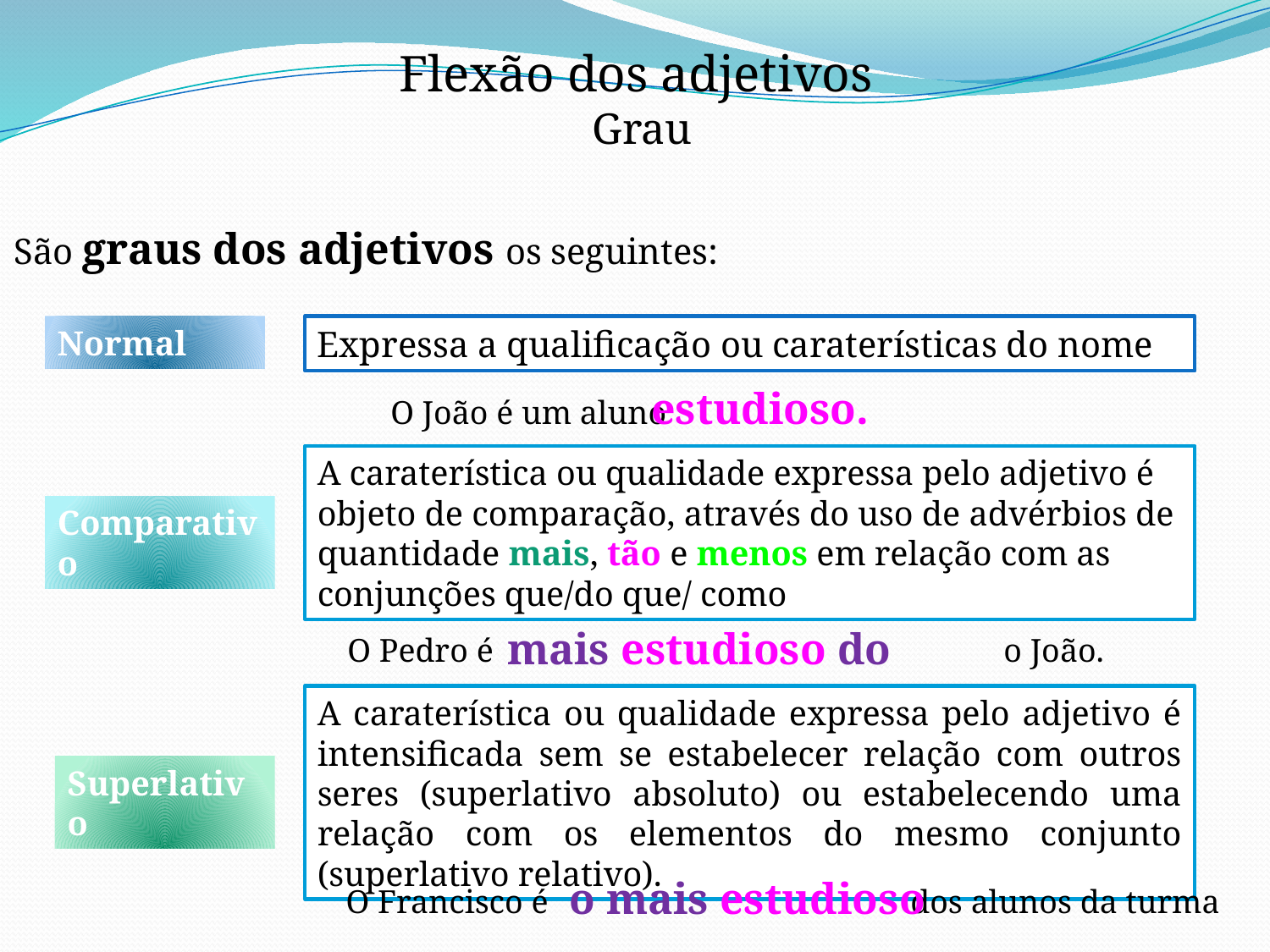

Flexão dos adjetivos
Grau
São graus dos adjetivos os seguintes:
Normal
Expressa a qualificação ou caraterísticas do nome
estudioso.
O João é um aluno
A caraterística ou qualidade expressa pelo adjetivo é objeto de comparação, através do uso de advérbios de quantidade mais, tão e menos em relação com as conjunções que/do que/ como
Comparativo
mais estudioso do que
O Pedro é                                                              o João.
A caraterística ou qualidade expressa pelo adjetivo é intensificada sem se estabelecer relação com outros seres (superlativo absoluto) ou estabelecendo uma relação com os elementos do mesmo conjunto (superlativo relativo).
Superlativo
o mais estudioso
O Francisco é                                            dos alunos da turma